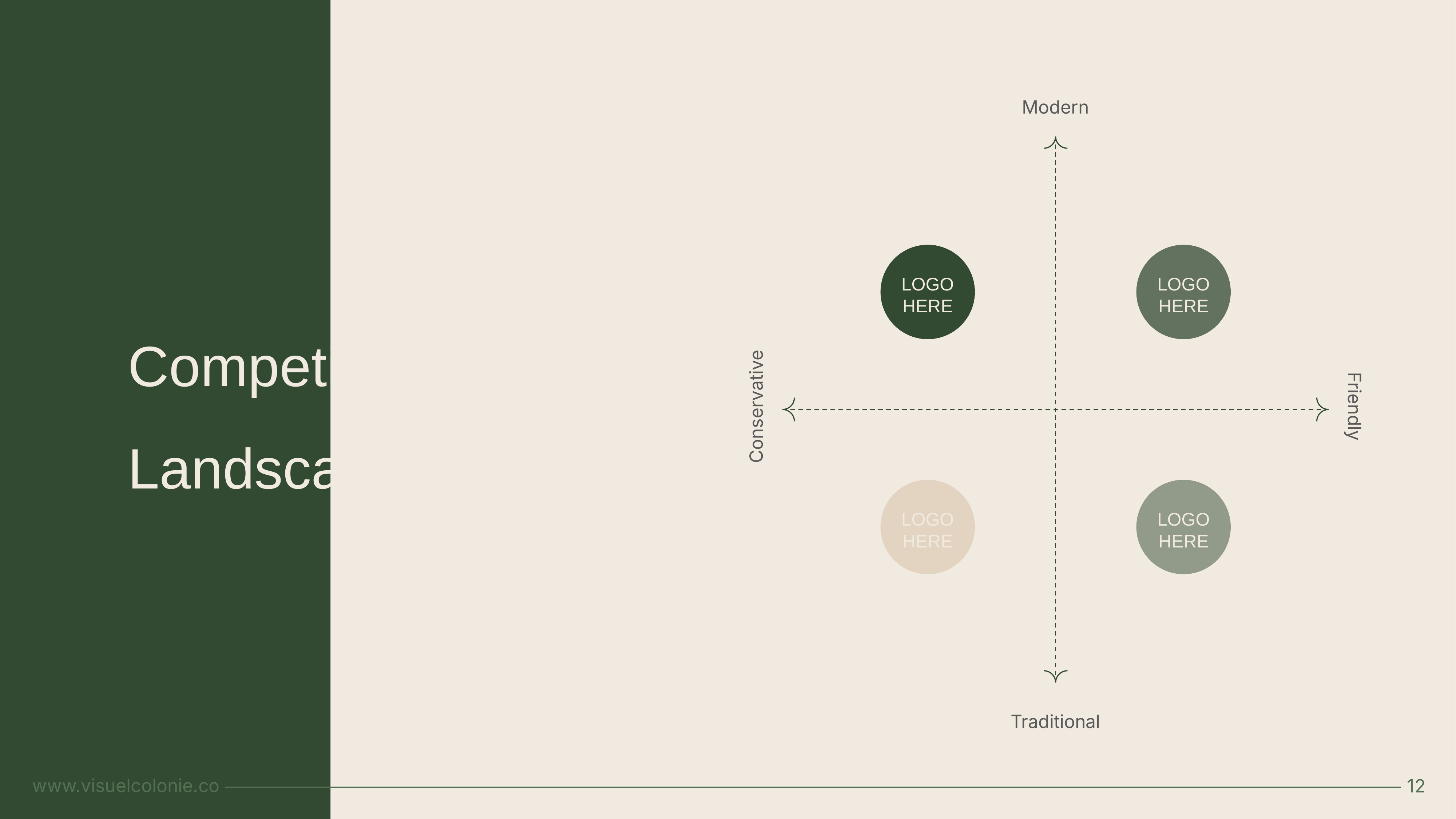

Modern

LOGO
HERE
LOGO
HERE
Competitive
Landscape
Conservative
Friendly

LOGO
HERE
LOGO
HERE
Traditional
www.visuelcolonie.co
12